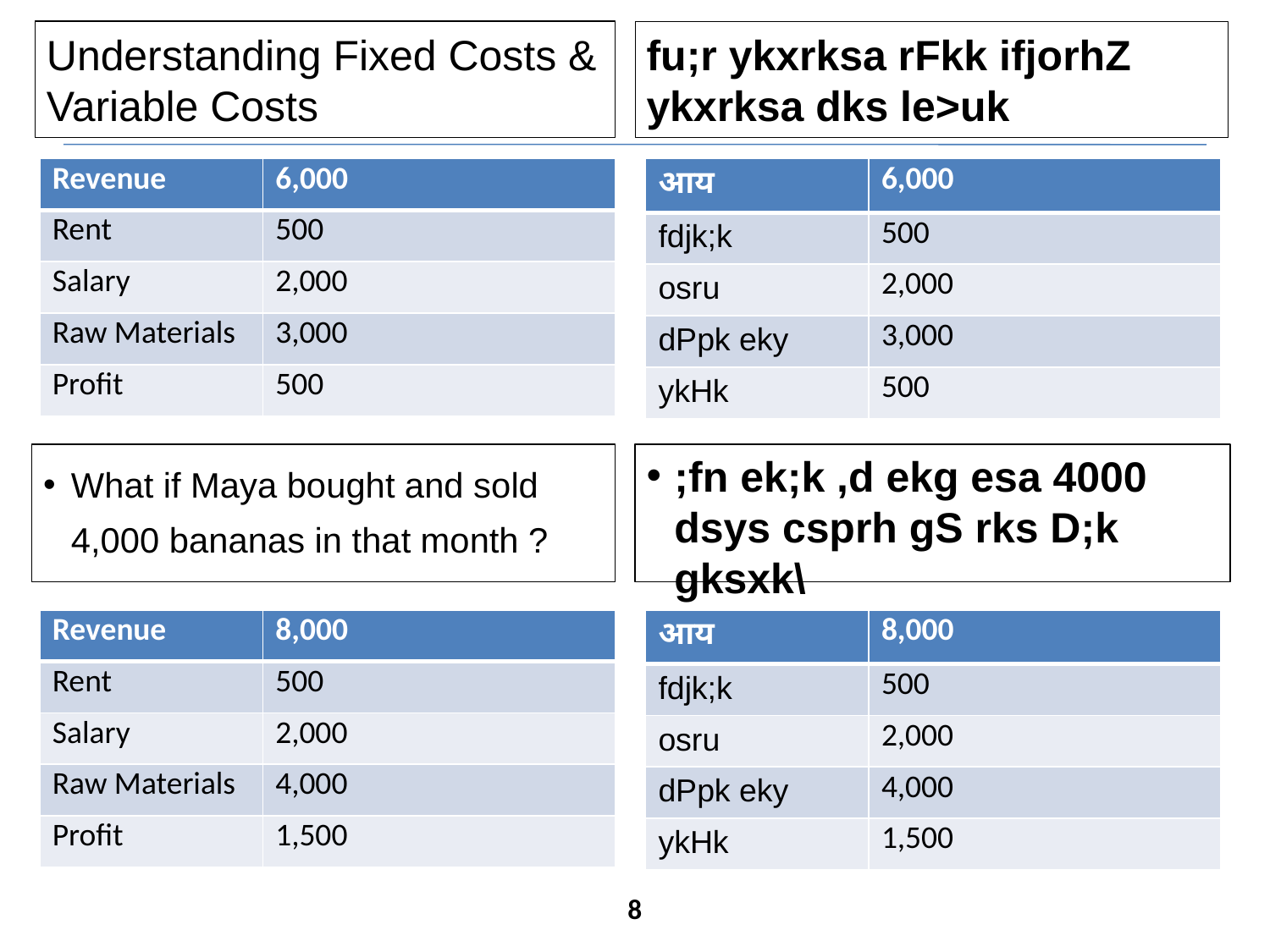

Understanding Fixed Costs & Variable Costs
fu;r ykxrksa rFkk ifjorhZ ykxrksa dks le>uk
| Revenue | 6,000 |
| --- | --- |
| Rent | 500 |
| Salary | 2,000 |
| Raw Materials | 3,000 |
| Profit | 500 |
| आय | 6,000 |
| --- | --- |
| fdjk;k | 500 |
| osru | 2,000 |
| dPpk eky | 3,000 |
| ykHk | 500 |
What if Maya bought and sold 4,000 bananas in that month ?
;fn ek;k ,d ekg esa 4000 dsys csprh gS rks D;k gksxk\
| Revenue | 8,000 |
| --- | --- |
| Rent | 500 |
| Salary | 2,000 |
| Raw Materials | 4,000 |
| Profit | 1,500 |
| आय | 8,000 |
| --- | --- |
| fdjk;k | 500 |
| osru | 2,000 |
| dPpk eky | 4,000 |
| ykHk | 1,500 |
8